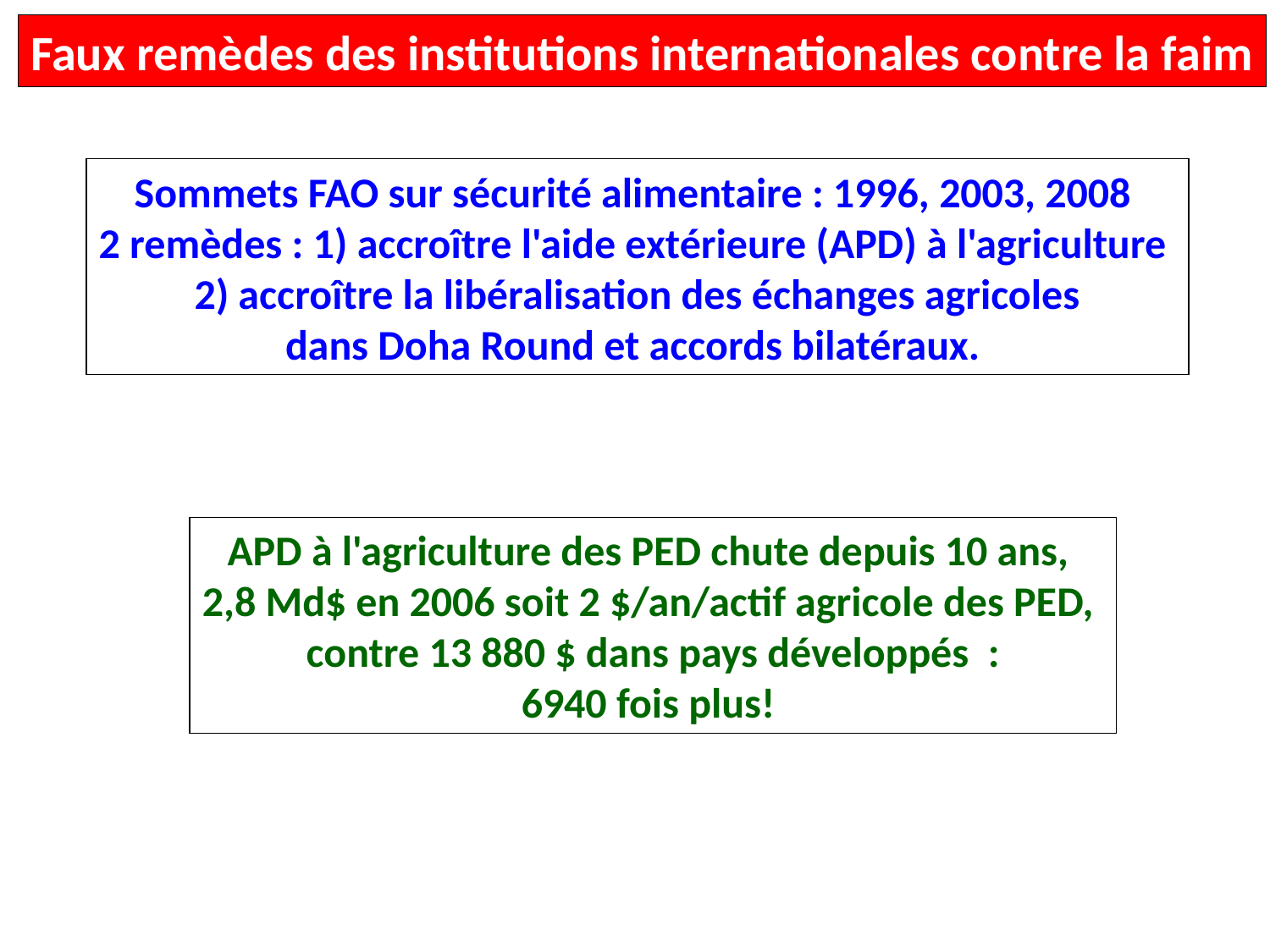

Faux remèdes des institutions internationales contre la faim
Sommets FAO sur sécurité alimentaire : 1996, 2003, 2008
2 remèdes : 1) accroître l'aide extérieure (APD) à l'agriculture
2) accroître la libéralisation des échanges agricoles
dans Doha Round et accords bilatéraux.
APD à l'agriculture des PED chute depuis 10 ans,
2,8 Md$ en 2006 soit 2 $/an/actif agricole des PED,
contre 13 880 $ dans pays développés  :
6940 fois plus!